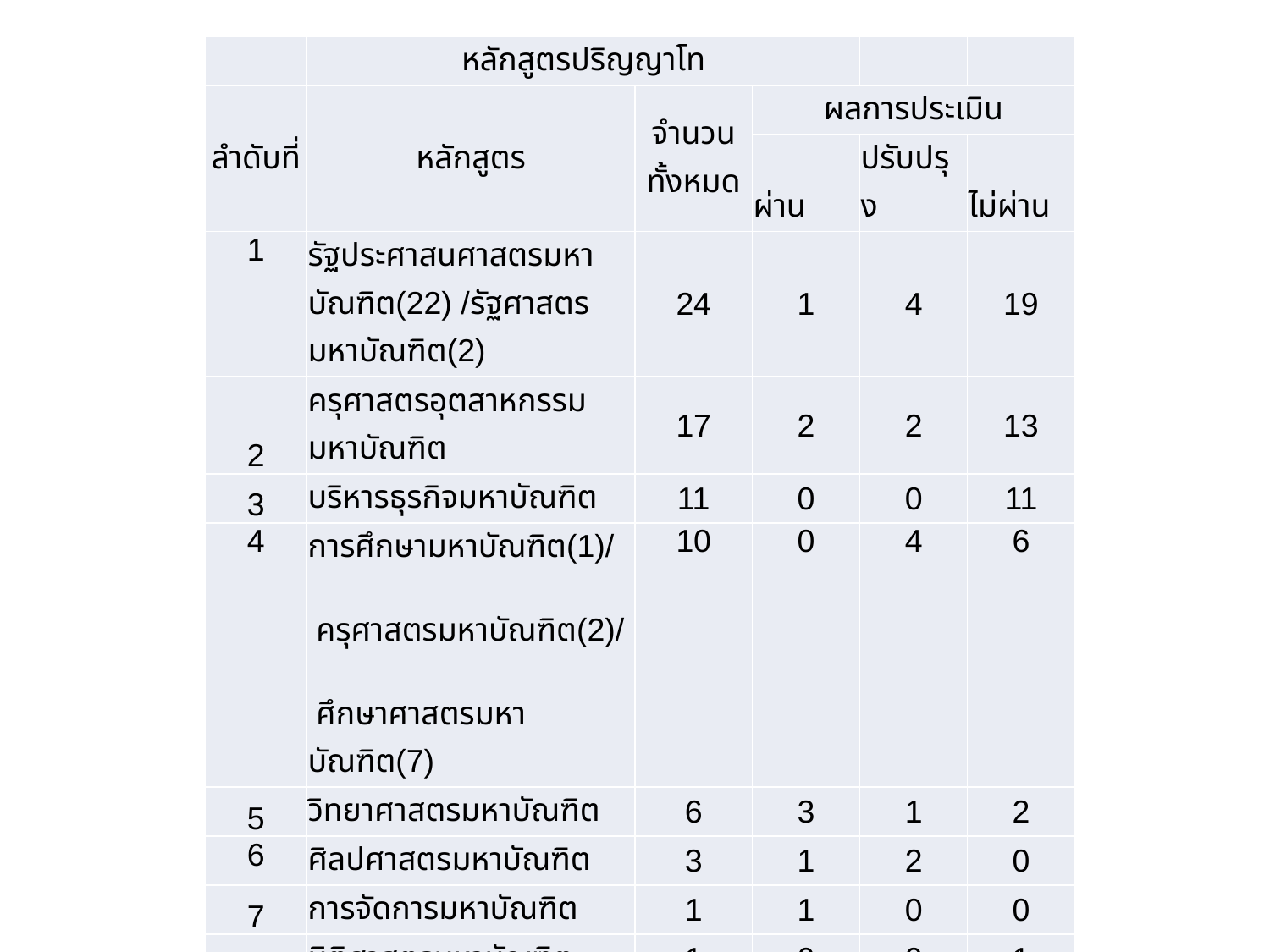

|  | หลักสูตรปริญญาโท |  |  |  |  |
| --- | --- | --- | --- | --- | --- |
| ลำดับที่ | หลักสูตร | จำนวนทั้งหมด | ผลการประเมิน |  |  |
|  |  |  | ผ่าน | ปรับปรุง | ไม่ผ่าน |
| 1 | รัฐประศาสนศาสตรมหาบัณฑิต(22) /รัฐศาสตรมหาบัณฑิต(2) | 24 | 1 | 4 | 19 |
| 2 | ครุศาสตรอุตสาหกรรมมหาบัณฑิต | 17 | 2 | 2 | 13 |
| 3 | บริหารธุรกิจมหาบัณฑิต | 11 | 0 | 0 | 11 |
| 4 | การศึกษามหาบัณฑิต(1)/ ครุศาสตรมหาบัณฑิต(2)/ ศึกษาศาสตรมหาบัณฑิต(7) | 10 | 0 | 4 | 6 |
| 5 | วิทยาศาสตรมหาบัณฑิต | 6 | 3 | 1 | 2 |
| 6 | ศิลปศาสตรมหาบัณฑิต | 3 | 1 | 2 | 0 |
| 7 | การจัดการมหาบัณฑิต | 1 | 1 | 0 | 0 |
| 8 | นิติศาสตรมหาบัณฑิต | 1 | 0 | 0 | 1 |
| 9 | บัญชีมหาบัณฑิต | 1 | 1 | 0 | 0 |
| 10 | พัฒนบริหารศาสตรมหาบัณฑิต | 1 | 1 | 0 | 0 |
| 11 | เภสัชศาสตรมหาบัณฑิต | 1 | 1 | 0 | 0 |
| 12 | วิศวกรรมศาสตรมหาบัณฑิต | 1 | 0 | 1 | 0 |
| รวมทั้งสิ้น |  | 77 | 11 | 14 | 52 |
| คิดเป็นร้อยละ |  |  | 14.29 | 18.18 | 67.53 |